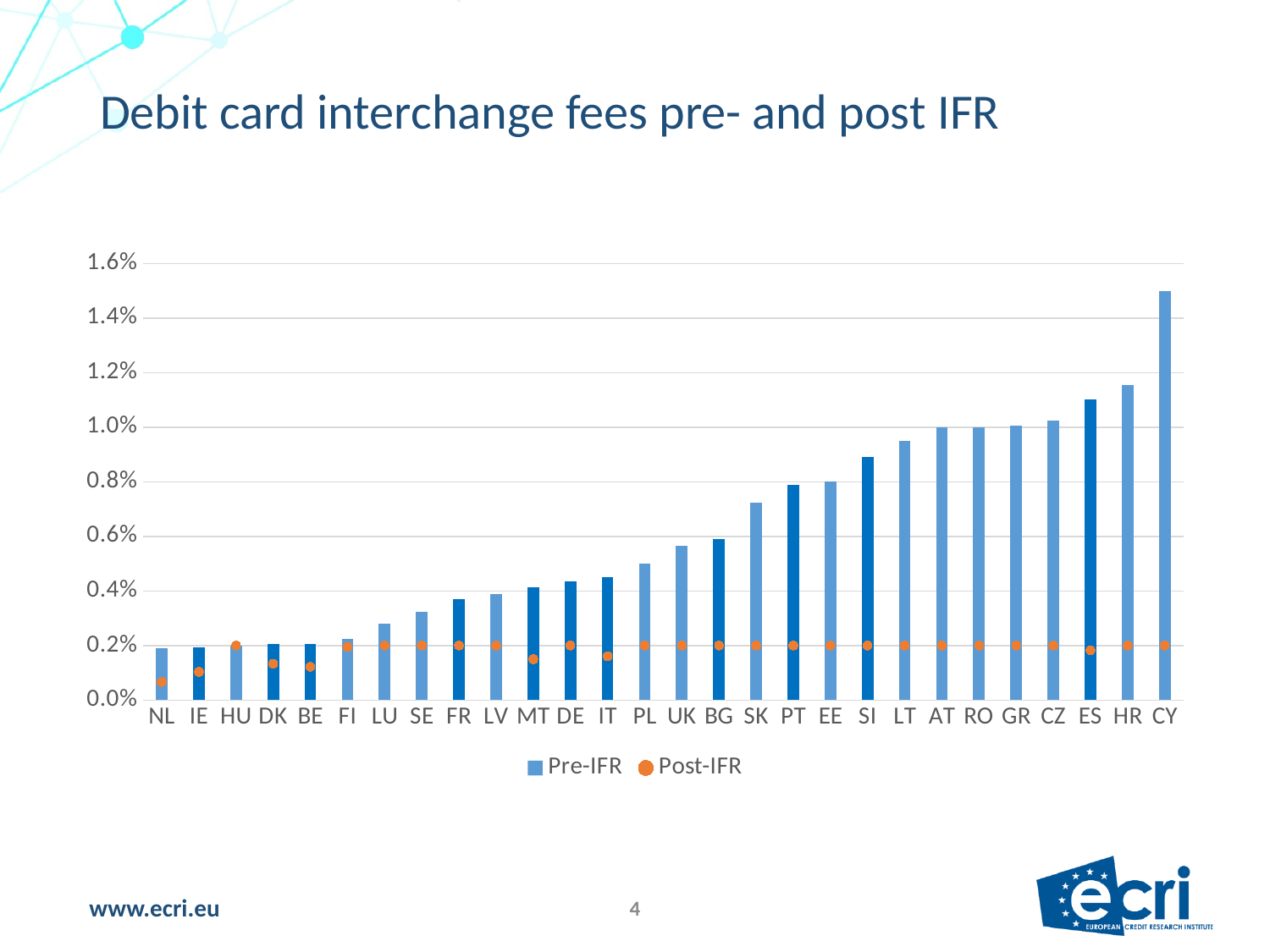

# Debit card interchange fees pre- and post IFR

### Chart

| Category | Pre-IFR | Post-IFR |
|---|---|---|
| NL | 0.0019000000000000002 | 0.0006651147322913202 |
| IE | 0.0019480999516908216 | 0.0010333333333333332 |
| HU | 0.002 | 0.002 |
| DK | 0.0020507246376811595 | 0.0013333333333333333 |
| BE | 0.0020593726704909283 | 0.0012199025630094693 |
| FI | 0.00225 | 0.00195 |
| LU | 0.0028 | 0.002 |
| SE | 0.0032500000000000003 | 0.002 |
| FR | 0.0037115726598702502 | 0.002 |
| LV | 0.0039 | 0.002 |
| MT | 0.004146236559139785 | 0.0015000000000000002 |
| DE | 0.0043673913043478264 | 0.002 |
| IT | 0.004495997198879552 | 0.0016071109123434707 |
| PL | 0.005 | 0.002 |
| UK | 0.00565 | 0.002 |
| BG | 0.005895604395604395 | 0.002 |
| SK | 0.0072499999999999995 | 0.002 |
| PT | 0.007882608695652174 | 0.002 |
| EE | 0.008 | 0.002 |
| SI | 0.00890810981133562 | 0.002 |
| LT | 0.0095 | 0.002 |
| AT | 0.01 | 0.002 |
| RO | 0.01 | 0.002 |
| GR | 0.01005 | 0.002 |
| CZ | 0.01025 | 0.002 |
| ES | 0.011025 | 0.0018259912151383881 |
| HR | 0.011550000000000001 | 0.002 |
| CY | 0.015 | 0.002 |
4